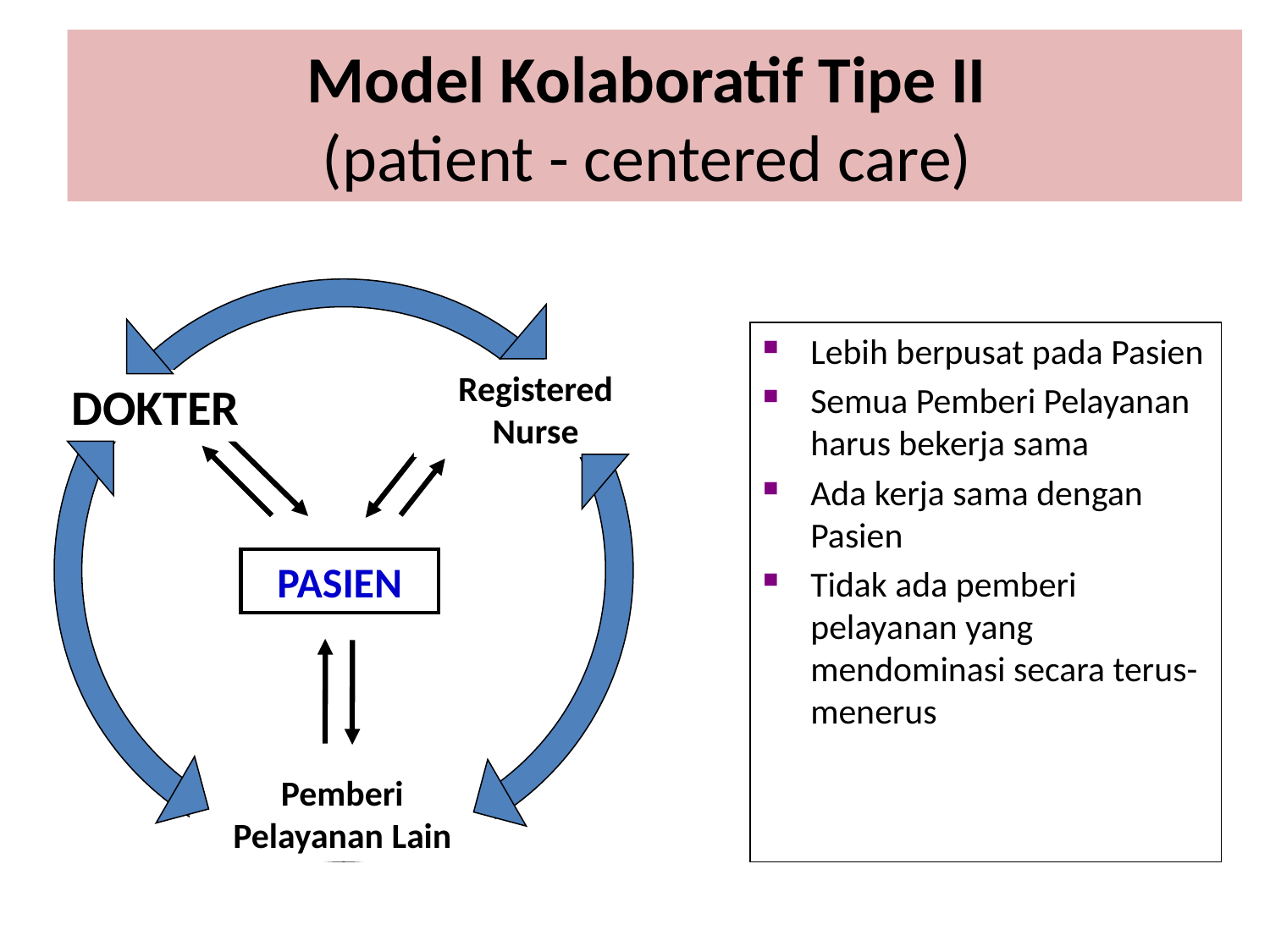

# Model Kolaboratif Tipe II (patient - centered care)

Lebih berpusat pada Pasien
Semua Pemberi Pelayanan harus bekerja sama
Ada kerja sama dengan Pasien
Tidak ada pemberi pelayanan yang mendominasi secara terus-menerus
Registered Nurse
DOKTER

PASIEN

Pemberi Pelayanan Lain